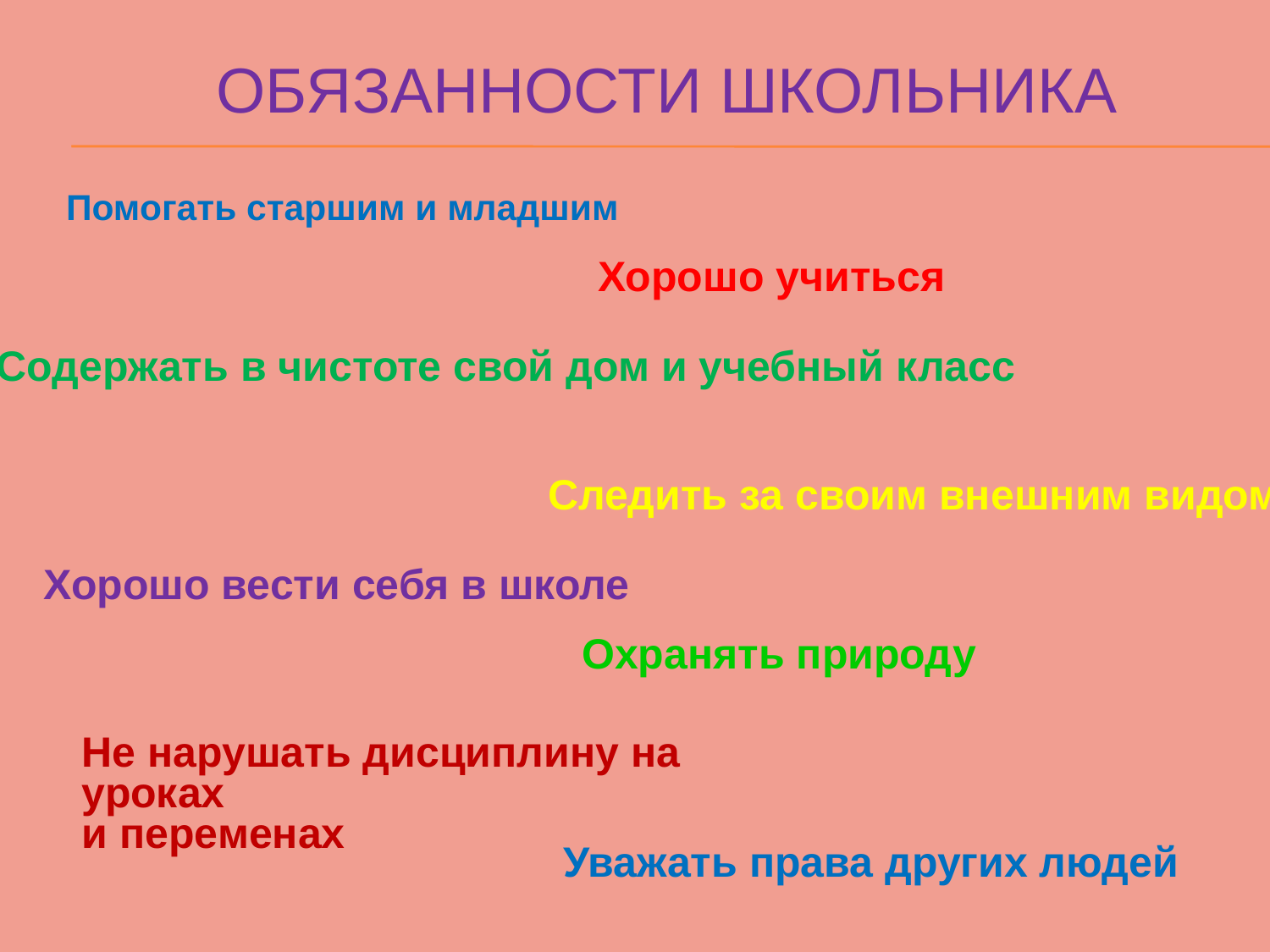

# ОБЯЗАННОСТИ ШКОЛЬНИКА
    Помогать старшим и младшим

Хорошо учиться
Содержать в чистоте свой дом и учебный класс
Следить за своим внешним видом
Хорошо вести себя в школе
Охранять природу
Не нарушать дисциплину на уроках
и переменах
Уважать права других людей